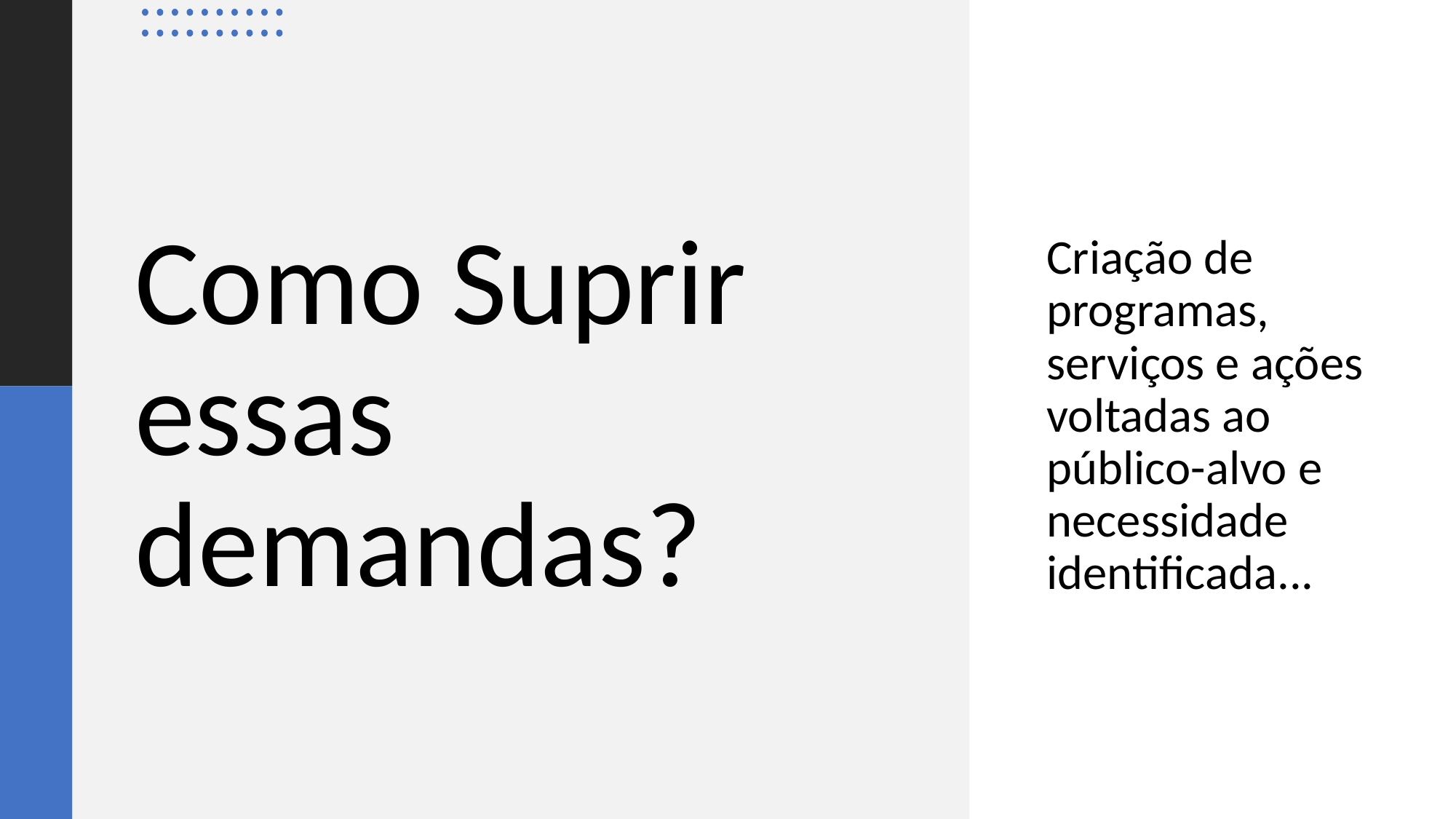

Criação de programas, serviços e ações voltadas ao público-alvo e necessidade identificada...
# Como Suprir essas demandas?